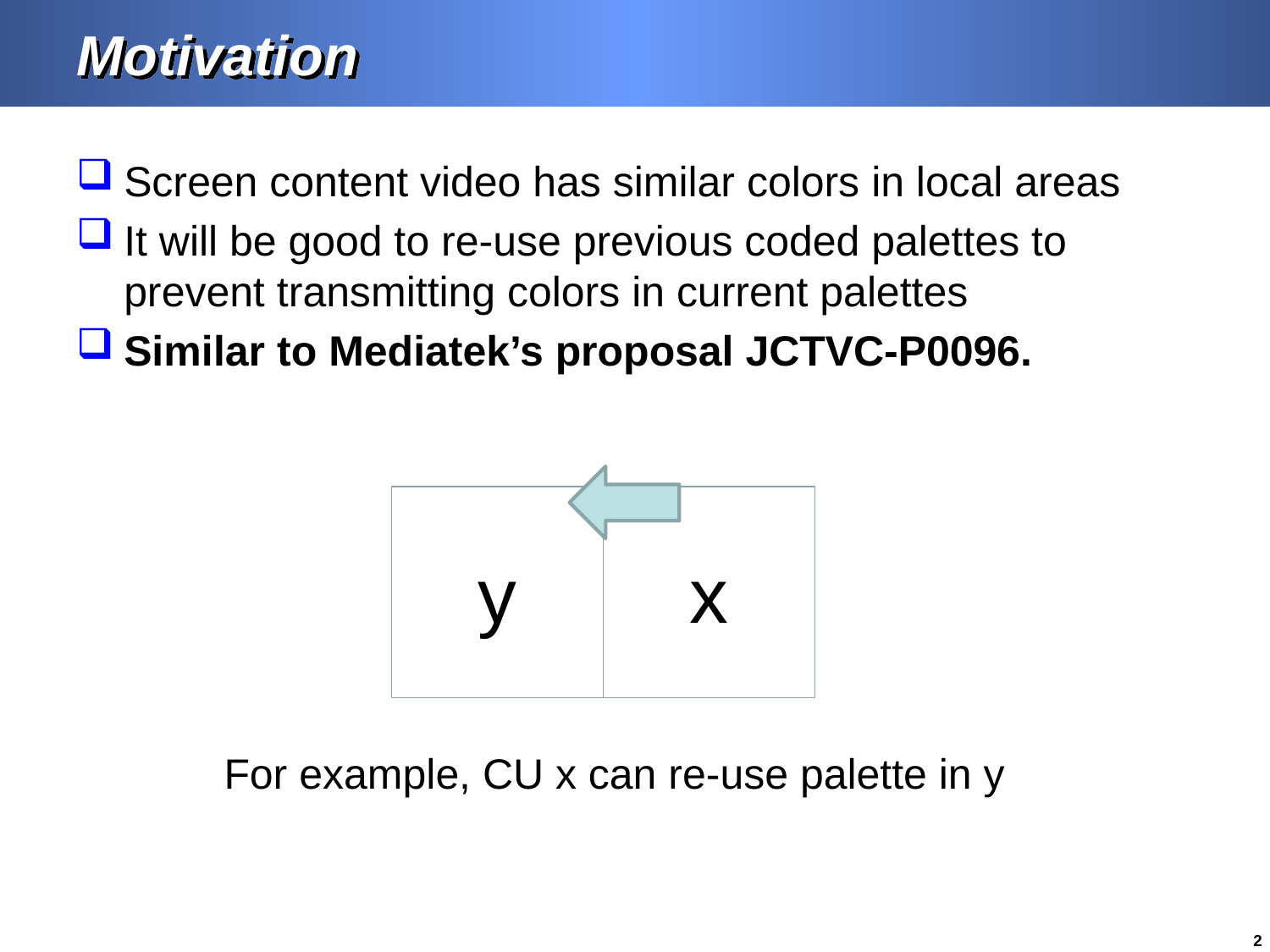

# Motivation

Screen content video has similar colors in local areas
It will be good to re-use previous coded palettes to prevent transmitting colors in current palettes
Similar to Mediatek’s proposal JCTVC-P0096.

y
x
For example, CU x can re-use palette in y
2